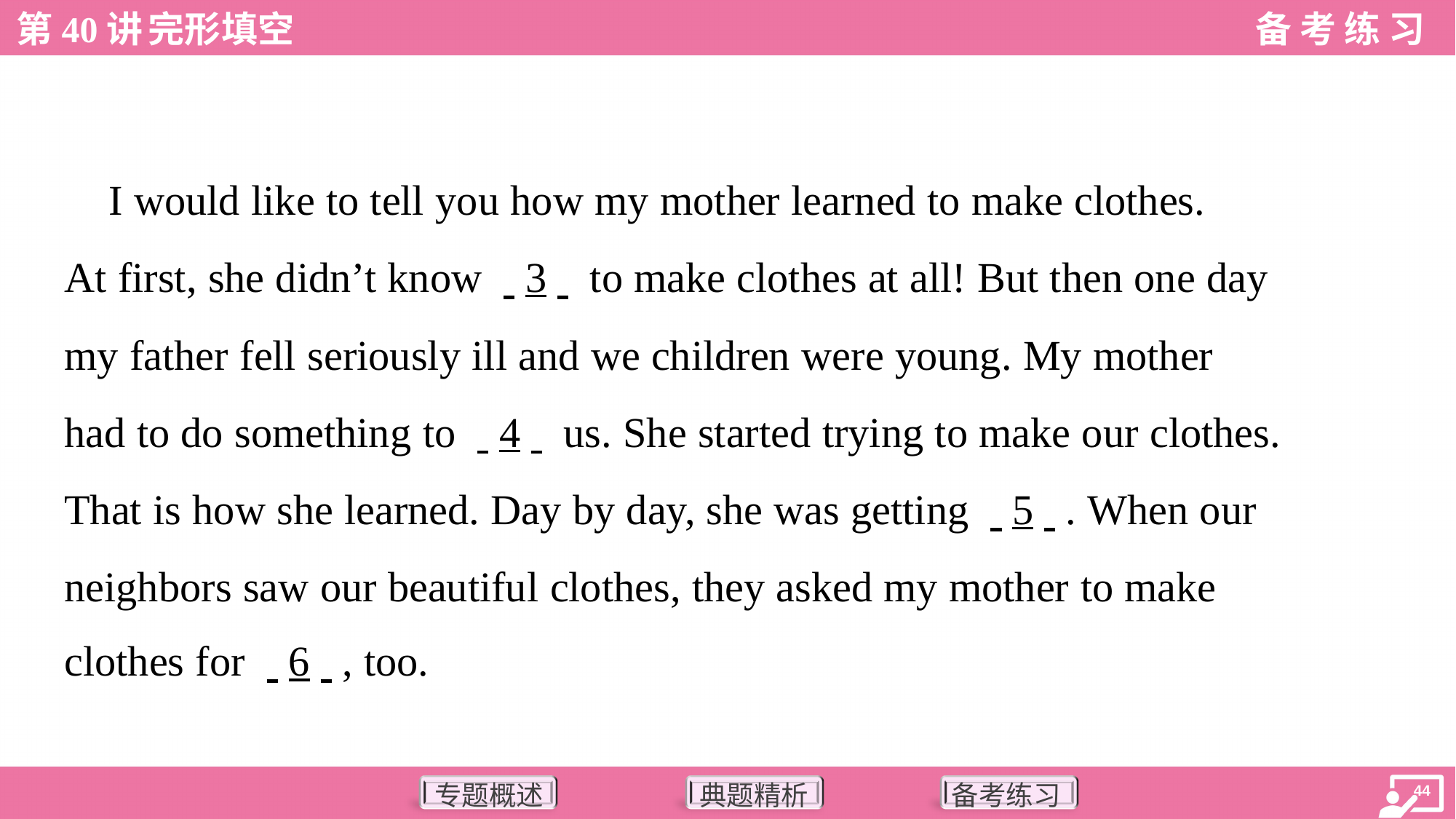

I would like to tell you how my mother learned to make clothes.
At first, she didn’t know . .3. . to make clothes at all! But then one day
my father fell seriously ill and we children were young. My mother
had to do something to . .4. . us. She started trying to make our clothes.
That is how she learned. Day by day, she was getting . .5. .. When our
neighbors saw our beautiful clothes, they asked my mother to make
clothes for . .6. ., too.